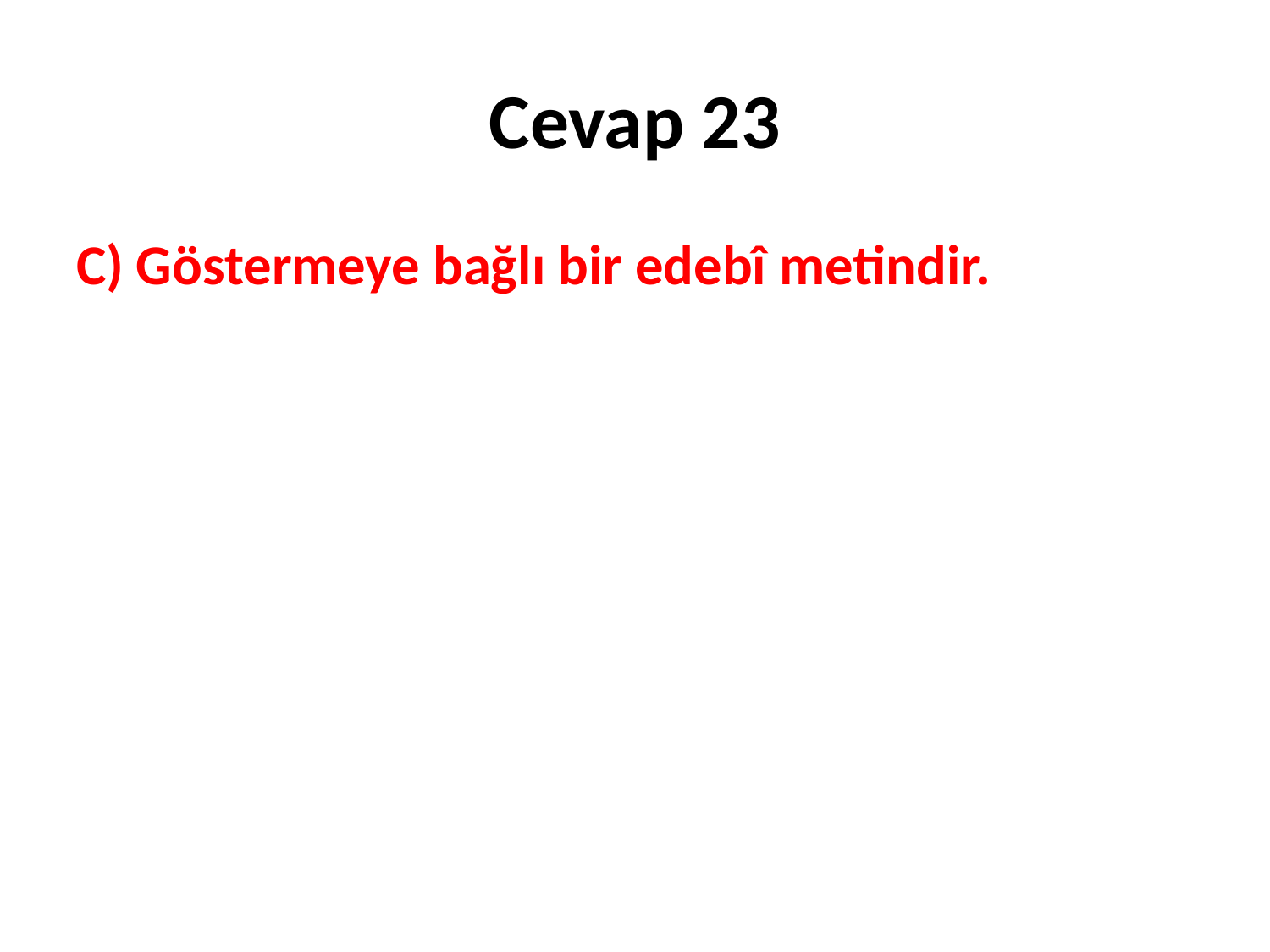

# Cevap 23
C) Göstermeye bağlı bir edebî metindir.